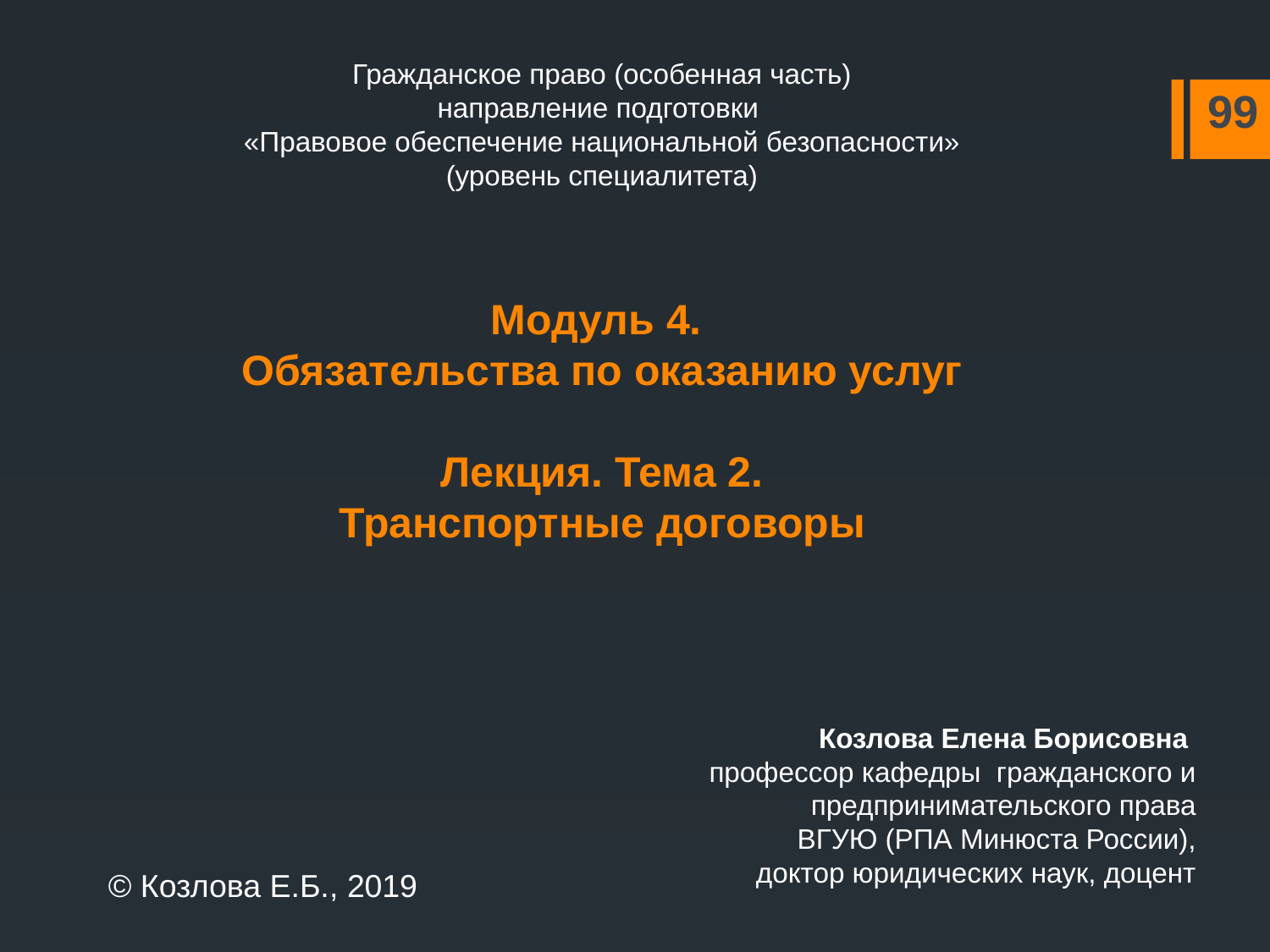

Гражданское право (особенная часть)
направление подготовки
«Правовое обеспечение национальной безопасности»
(уровень специалитета)

Модуль 4.
Обязательства по оказанию услуг

Лекция. Тема 2.
Транспортные договоры
99
Козлова Елена Борисовна
профессор кафедры  гражданского и предпринимательского права
ВГУЮ (РПА Минюста России),
доктор юридических наук, доцент
© Козлова Е.Б., 2019